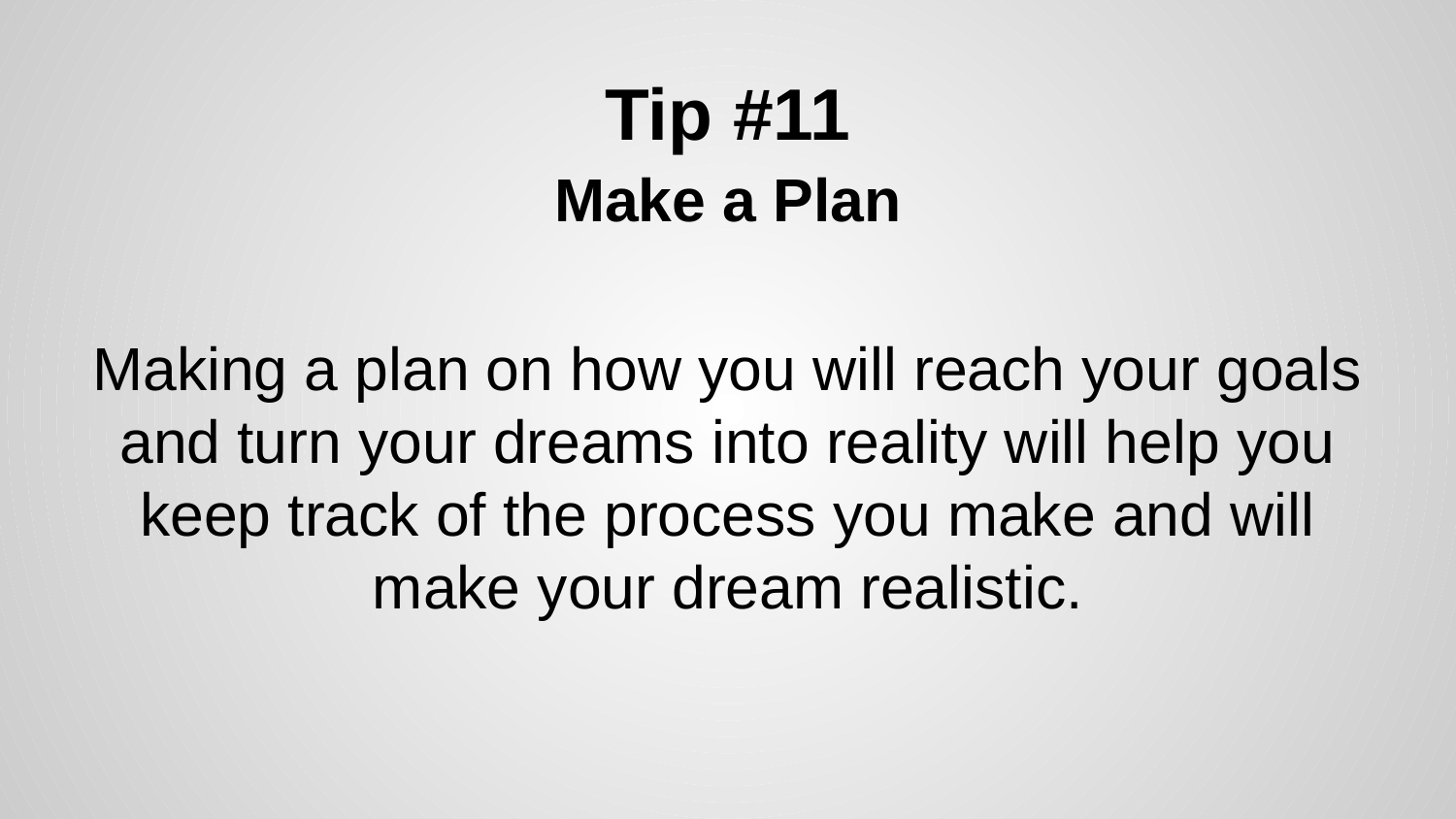

# Tip #11

Make a Plan

Making a plan on how you will reach your goals and turn your dreams into reality will help you keep track of the process you make and will make your dream realistic.